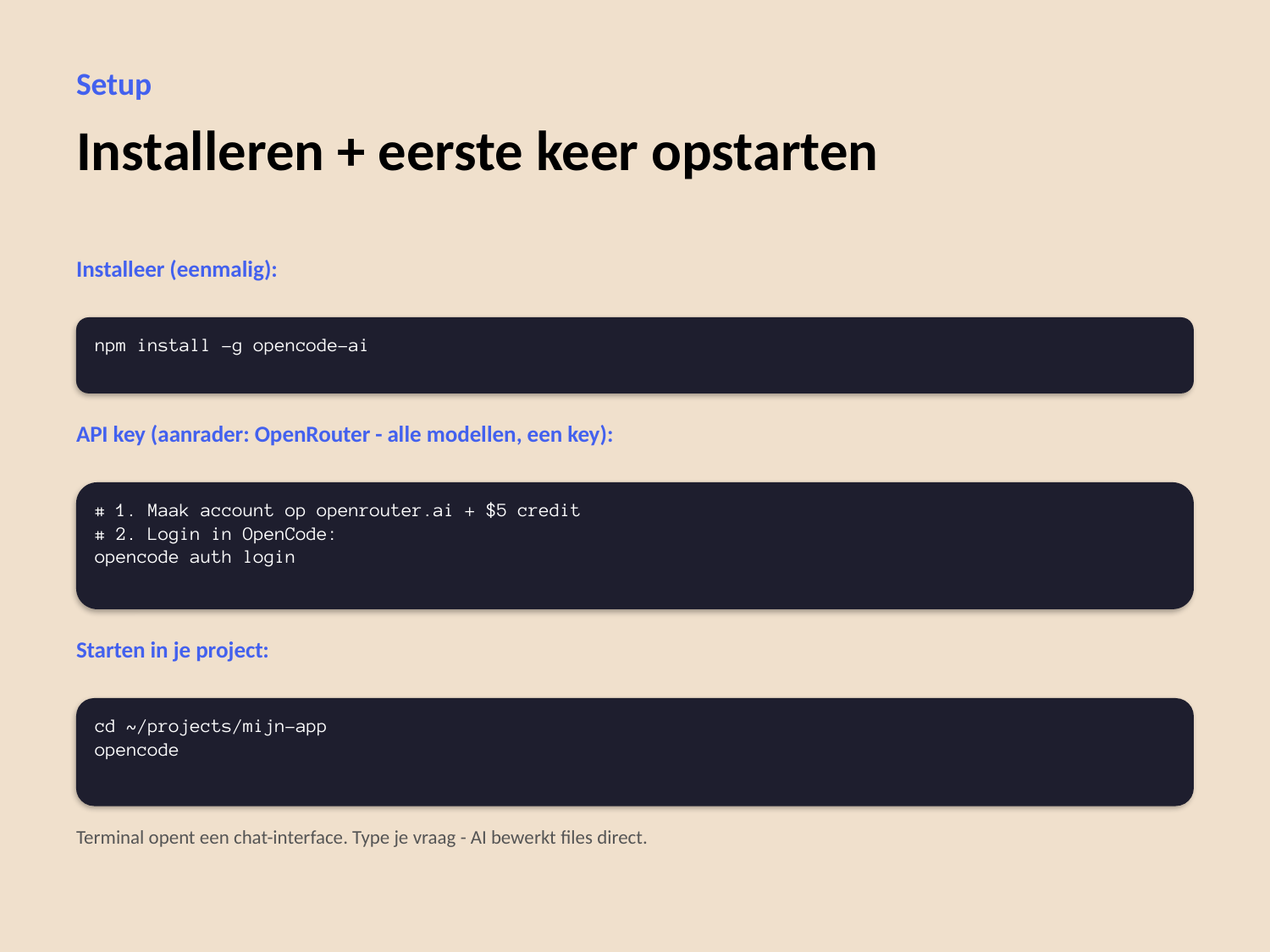

Setup
Installeren + eerste keer opstarten
Installeer (eenmalig):

npm install -g opencode-ai
API key (aanrader: OpenRouter - alle modellen, een key):

# 1. Maak account op openrouter.ai + $5 credit
# 2. Login in OpenCode:
opencode auth login
Starten in je project:

cd ~/projects/mijn-app
opencode
Terminal opent een chat-interface. Type je vraag - AI bewerkt files direct.